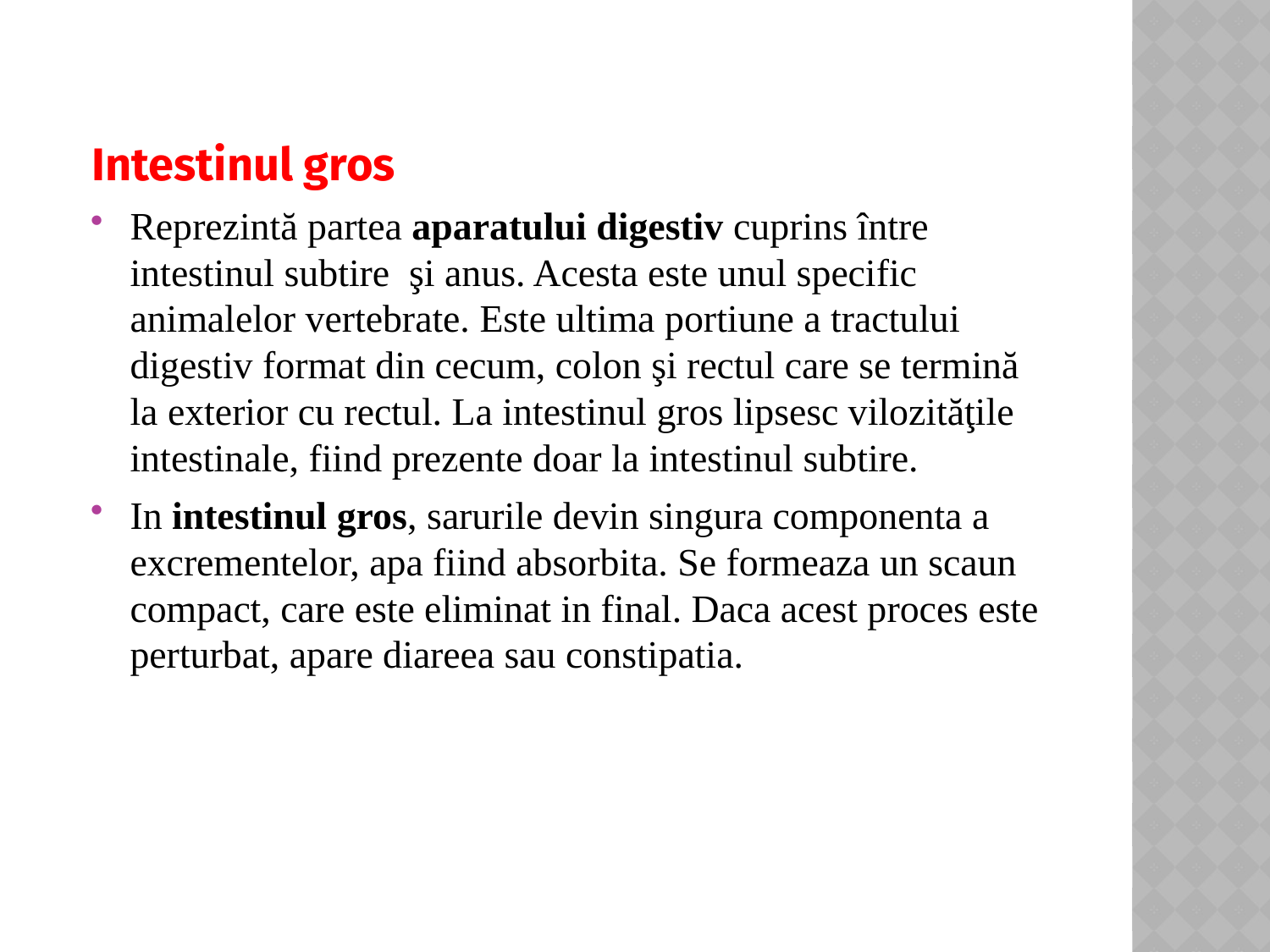

Intestinul gros
Reprezintă partea aparatului digestiv cuprins între intestinul subtire  şi anus. Acesta este unul specific animalelor vertebrate. Este ultima portiune a tractului digestiv format din cecum, colon şi rectul care se termină la exterior cu rectul. La intestinul gros lipsesc vilozităţile intestinale, fiind prezente doar la intestinul subtire.
In intestinul gros, sarurile devin singura componenta a excrementelor, apa fiind absorbita. Se formeaza un scaun compact, care este eliminat in final. Daca acest proces este perturbat, apare diareea sau constipatia.